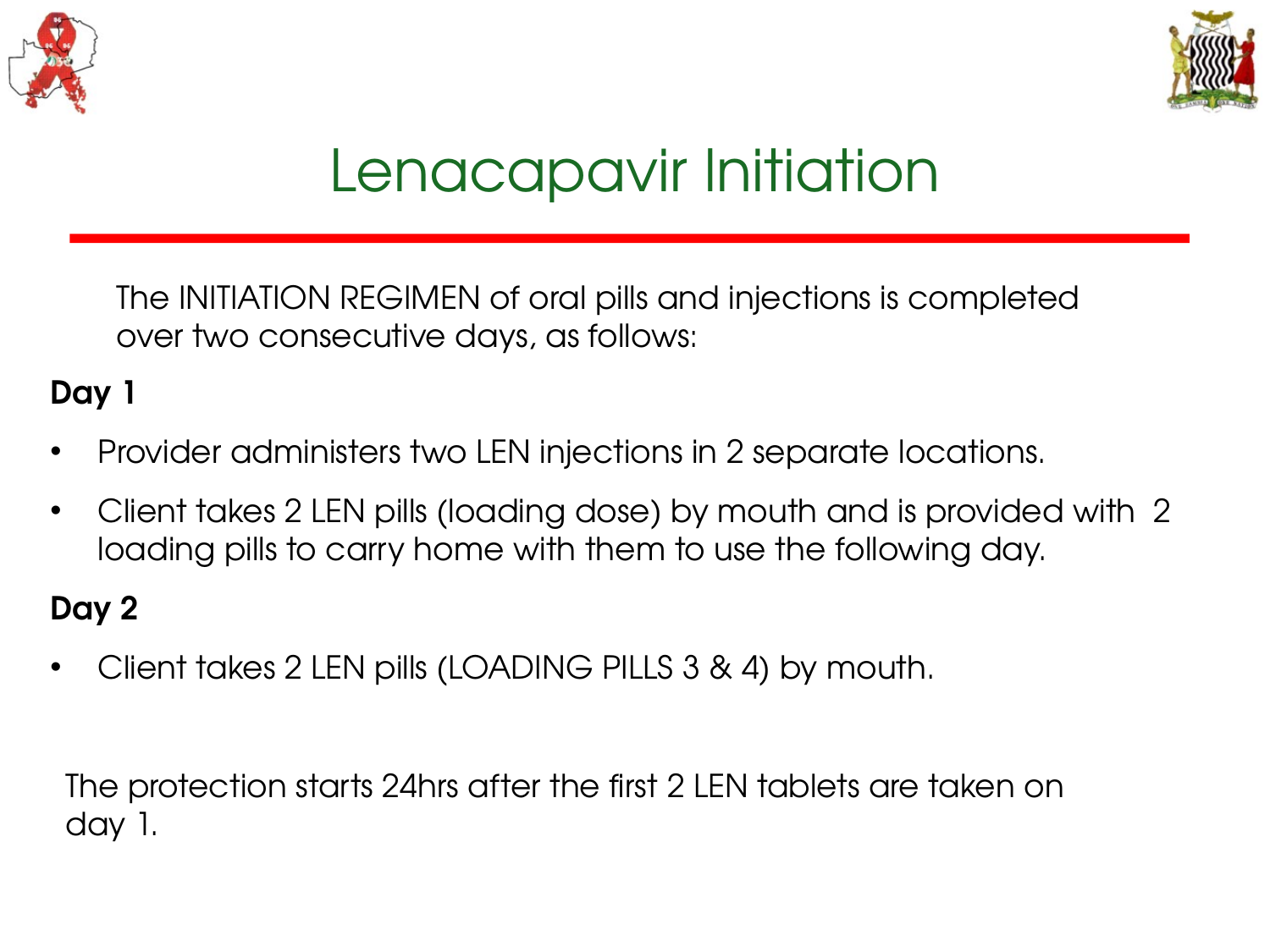

# Lenacapavir Initiation
The INITIATION REGIMEN of oral pills and injections is completed over two consecutive days, as follows:
Day 1
Provider administers two LEN injections in 2 separate locations.
Client takes 2 LEN pills (loading dose) by mouth and is provided with  2 loading pills to carry home with them to use the following day.
Day 2
Client takes 2 LEN pills (LOADING PILLS 3 & 4) by mouth.
The protection starts 24hrs after the first 2 LEN tablets are taken on day 1.